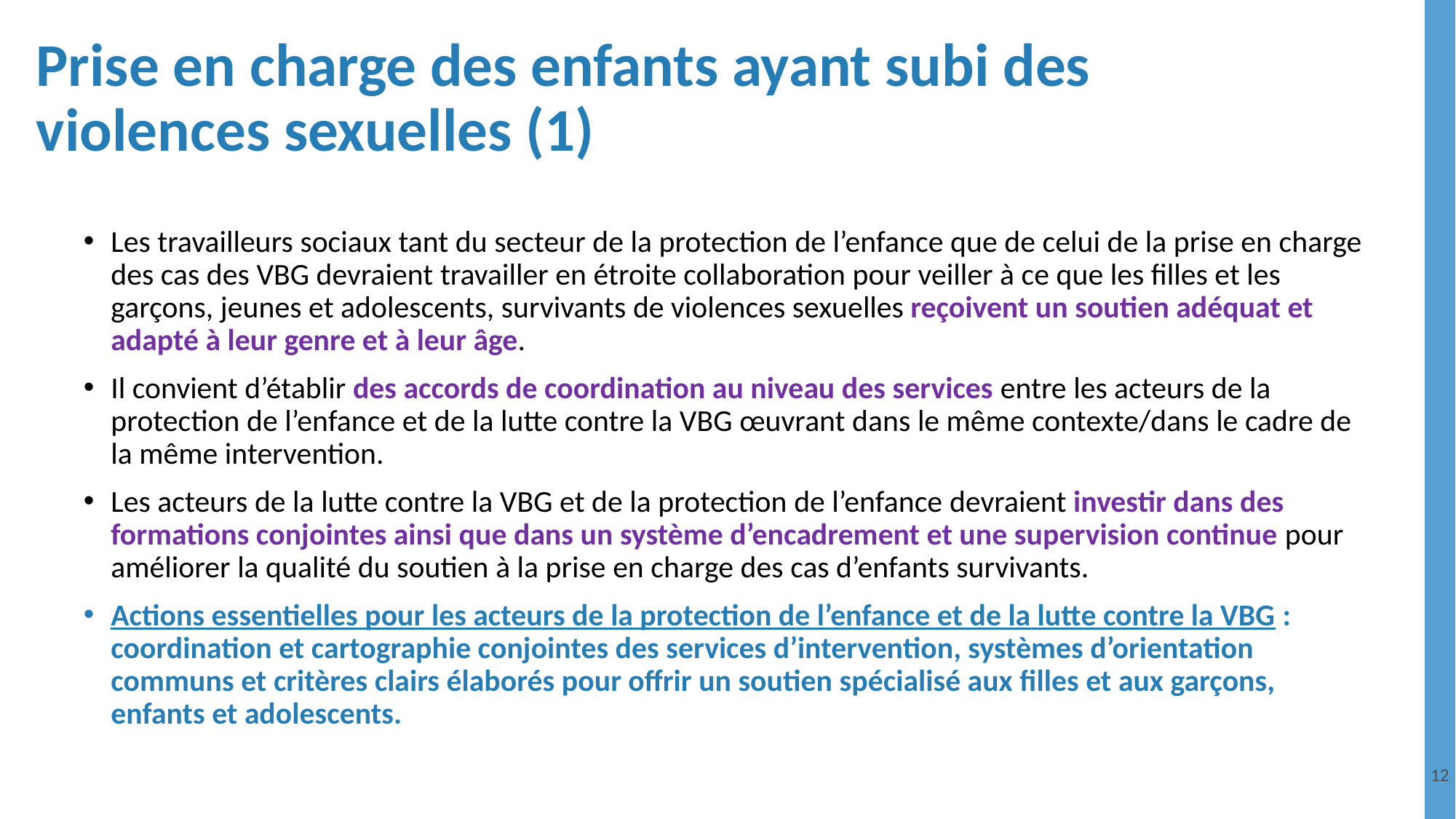

# Prise en charge des enfants ayant subi des violences sexuelles (1)
Les travailleurs sociaux tant du secteur de la protection de l’enfance que de celui de la prise en charge des cas des VBG devraient travailler en étroite collaboration pour veiller à ce que les filles et les garçons, jeunes et adolescents, survivants de violences sexuelles reçoivent un soutien adéquat et adapté à leur genre et à leur âge.
Il convient d’établir des accords de coordination au niveau des services entre les acteurs de la protection de l’enfance et de la lutte contre la VBG œuvrant dans le même contexte/dans le cadre de la même intervention.
Les acteurs de la lutte contre la VBG et de la protection de l’enfance devraient investir dans des formations conjointes ainsi que dans un système d’encadrement et une supervision continue pour améliorer la qualité du soutien à la prise en charge des cas d’enfants survivants.
Actions essentielles pour les acteurs de la protection de l’enfance et de la lutte contre la VBG : coordination et cartographie conjointes des services d’intervention, systèmes d’orientation communs et critères clairs élaborés pour offrir un soutien spécialisé aux filles et aux garçons, enfants et adolescents.
12